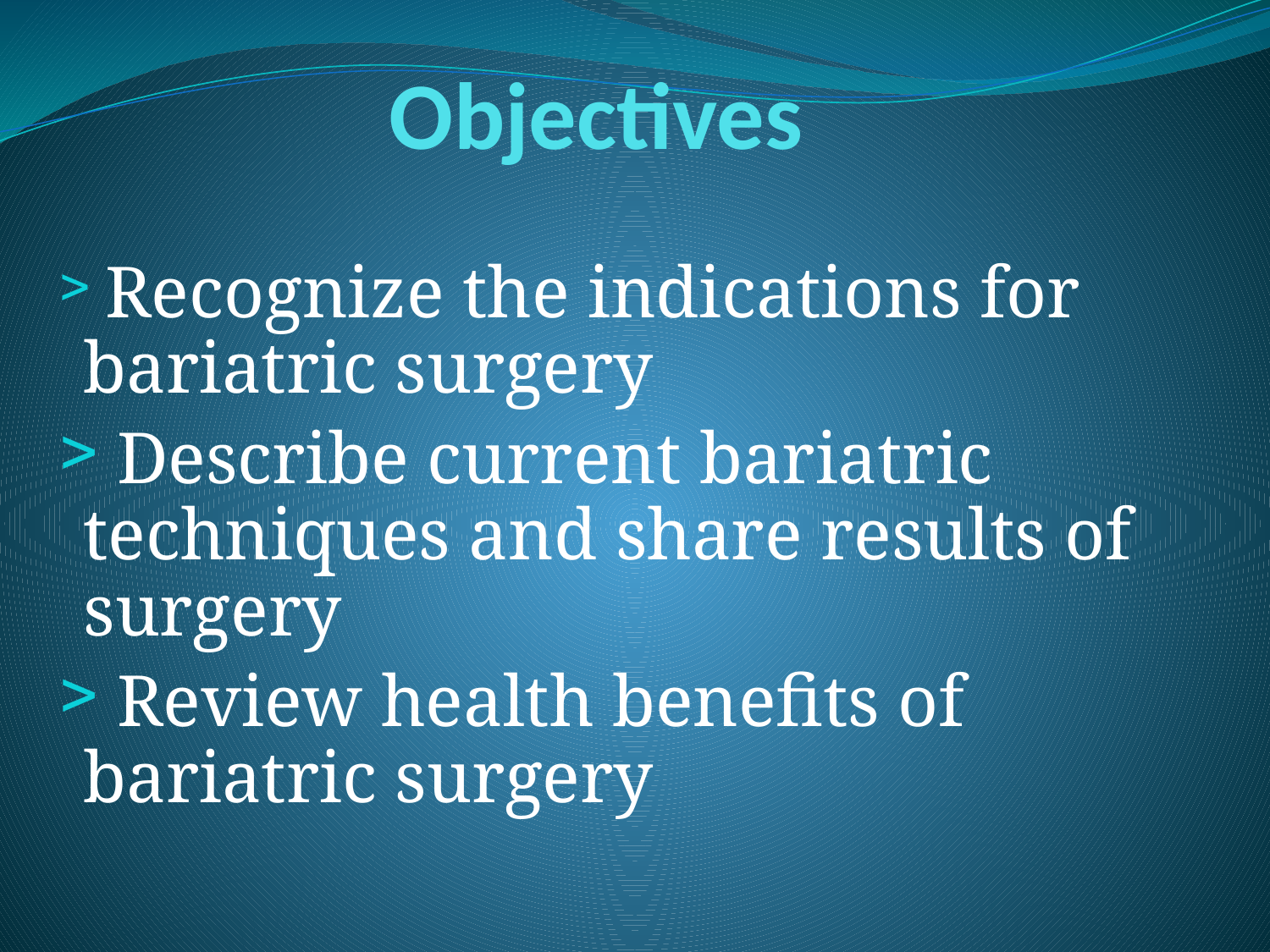

# Objectives

 Recognize the indications for bariatric surgery
 Describe current bariatric techniques and share results of surgery
 Review health benefits of bariatric surgery